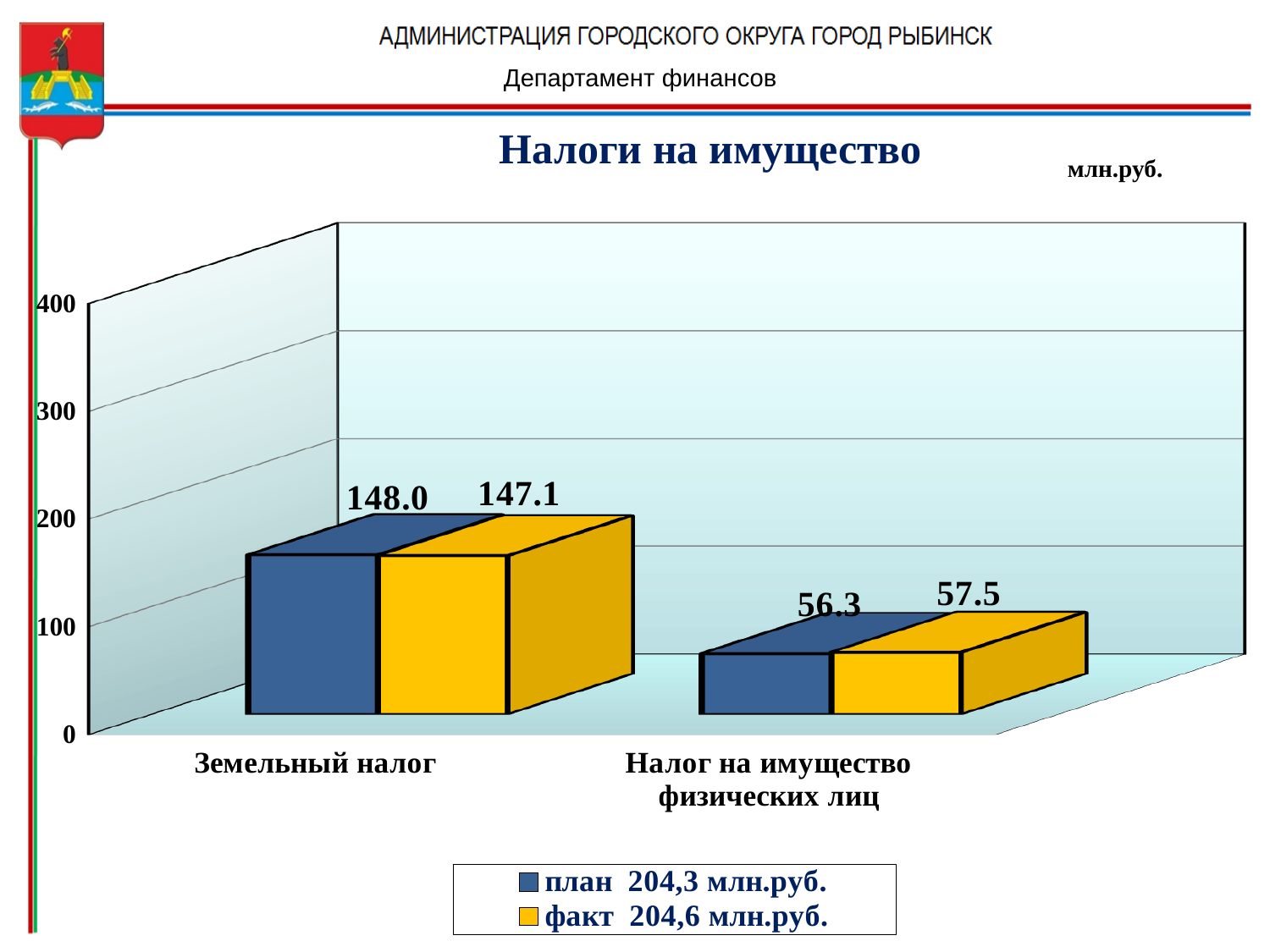

Департамент финансов
# Налоги на имущество
млн.руб.

[unsupported chart]